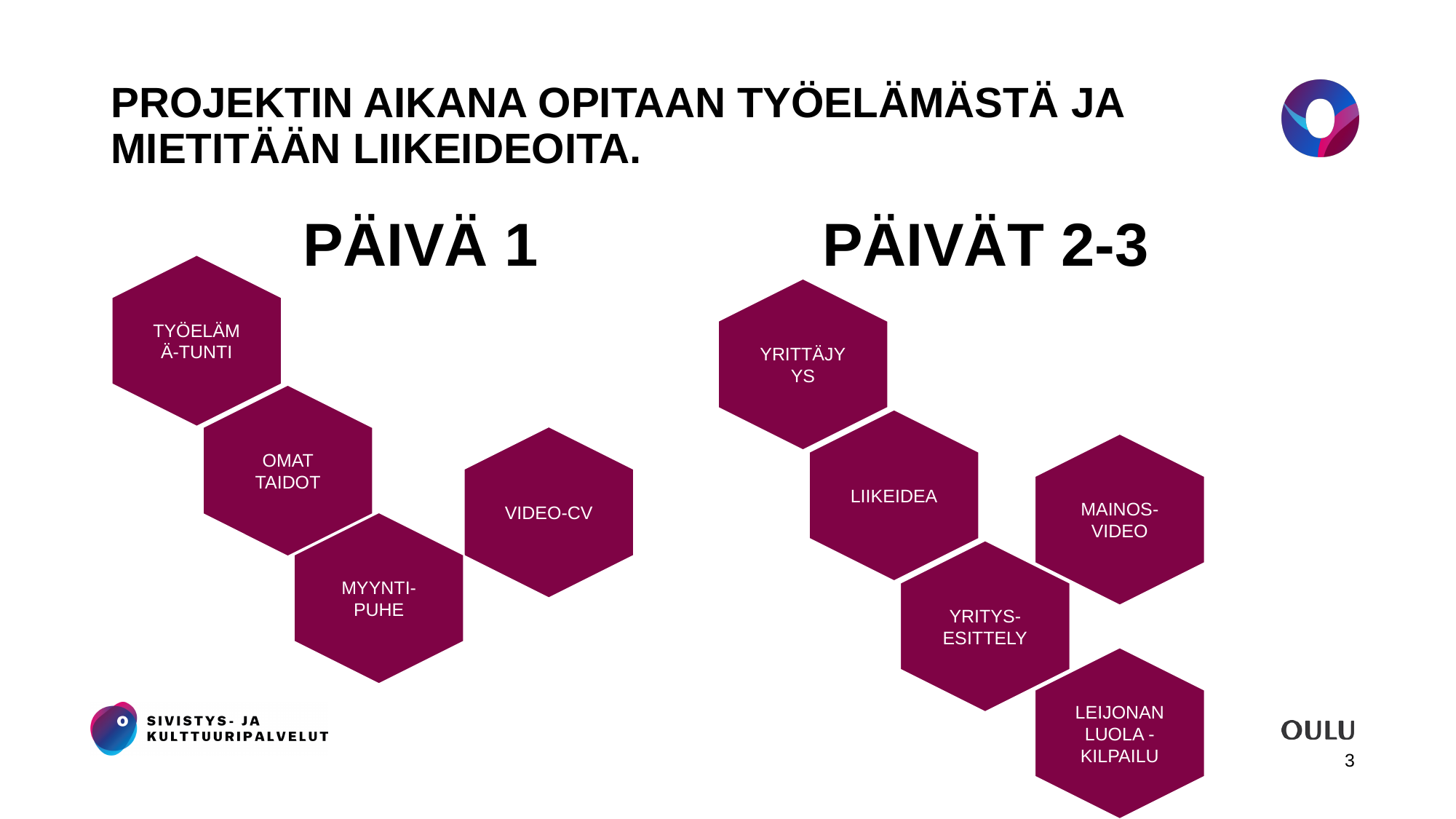

# PROJEKTIN AIKANA OPITAAN TYÖELÄMÄSTÄ JA MIETITÄÄN LIIKEIDEOITA.
PÄIVÄ 1
PÄIVÄT 2-3
TYÖELÄMÄ-TUNTI
YRITTÄJYYS
OMAT TAIDOT
LIIKEIDEA
VIDEO-CV
MAINOS-VIDEO
MYYNTI-PUHE
YRITYS-ESITTELY
LEIJONAN LUOLA -KILPAILU
3
23.3.2023